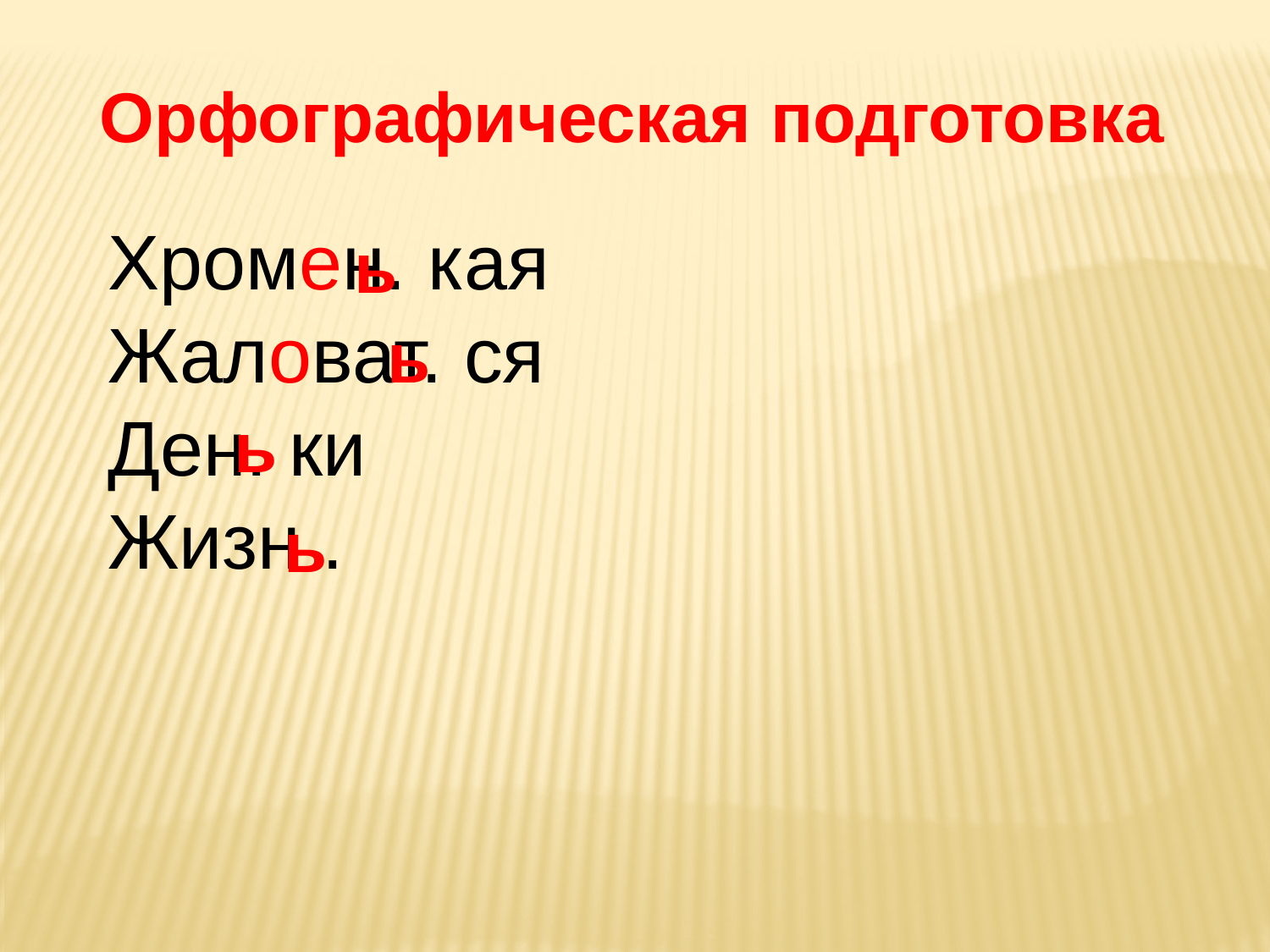

Орфографическая подготовка
Хромен. кая
Жаловат. ся
Ден. ки
Жизн .

ь
ь
ь
ь